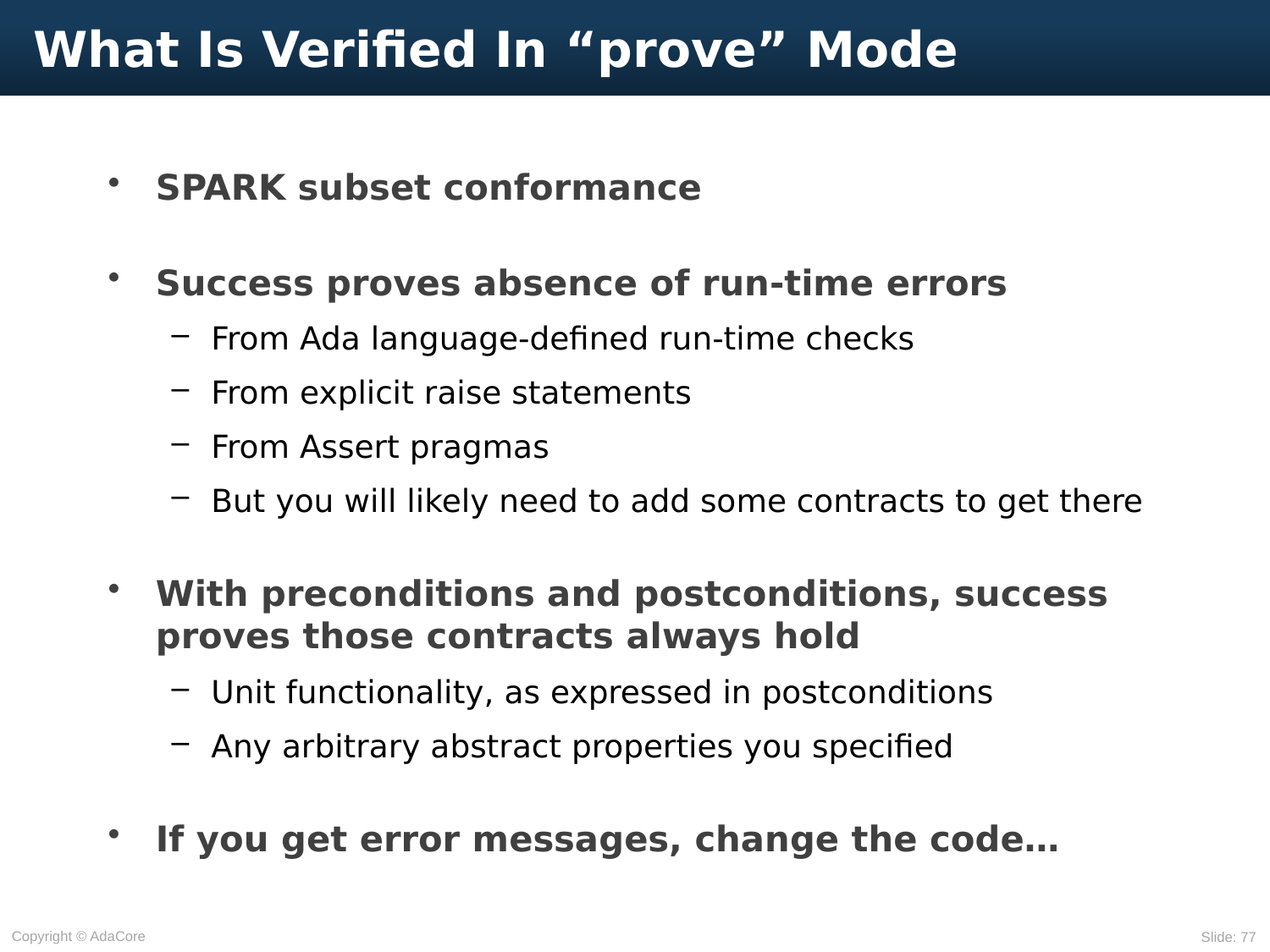

# What Is Verified In “prove” Mode
SPARK subset conformance
Success proves absence of run-time errors
From Ada language-defined run-time checks
From explicit raise statements
From Assert pragmas
But you will likely need to add some contracts to get there
With preconditions and postconditions, success proves those contracts always hold
Unit functionality, as expressed in postconditions
Any arbitrary abstract properties you specified
If you get error messages, change the code…